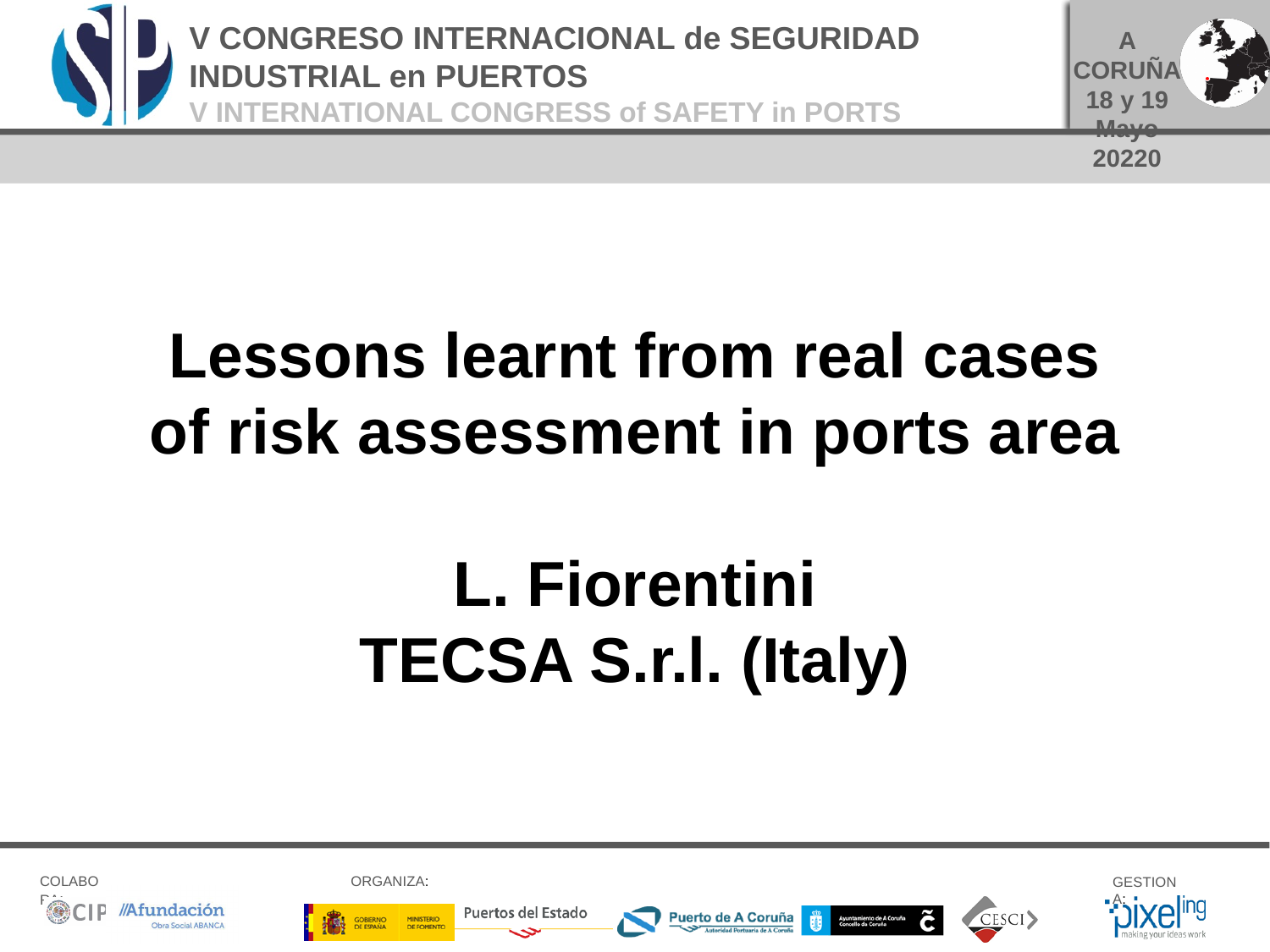

Lessons learnt from real cases
of risk assessment in ports area

L. Fiorentini
TECSA S.r.l. (Italy)